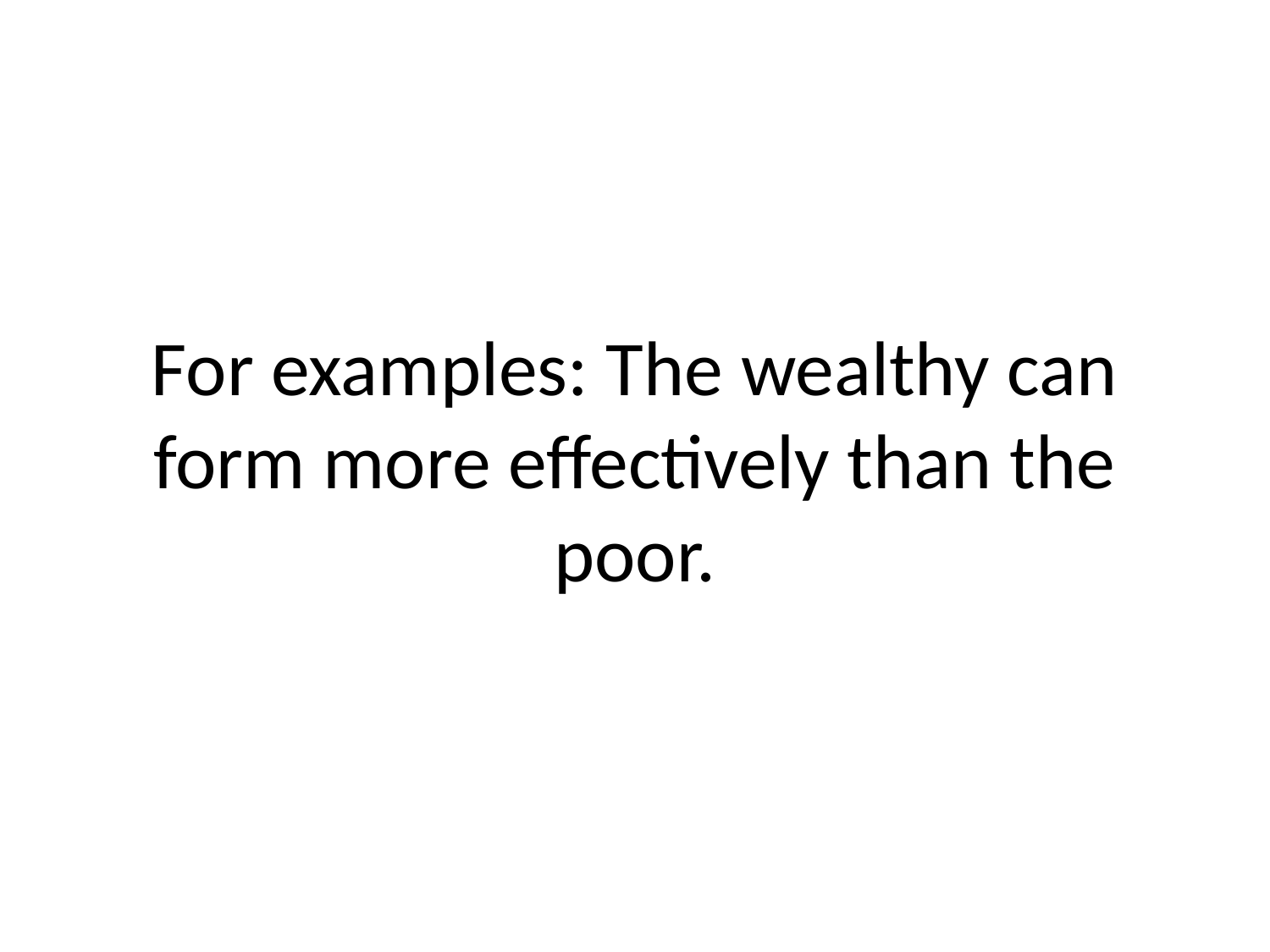

# For examples: The wealthy can form more effectively than the poor.